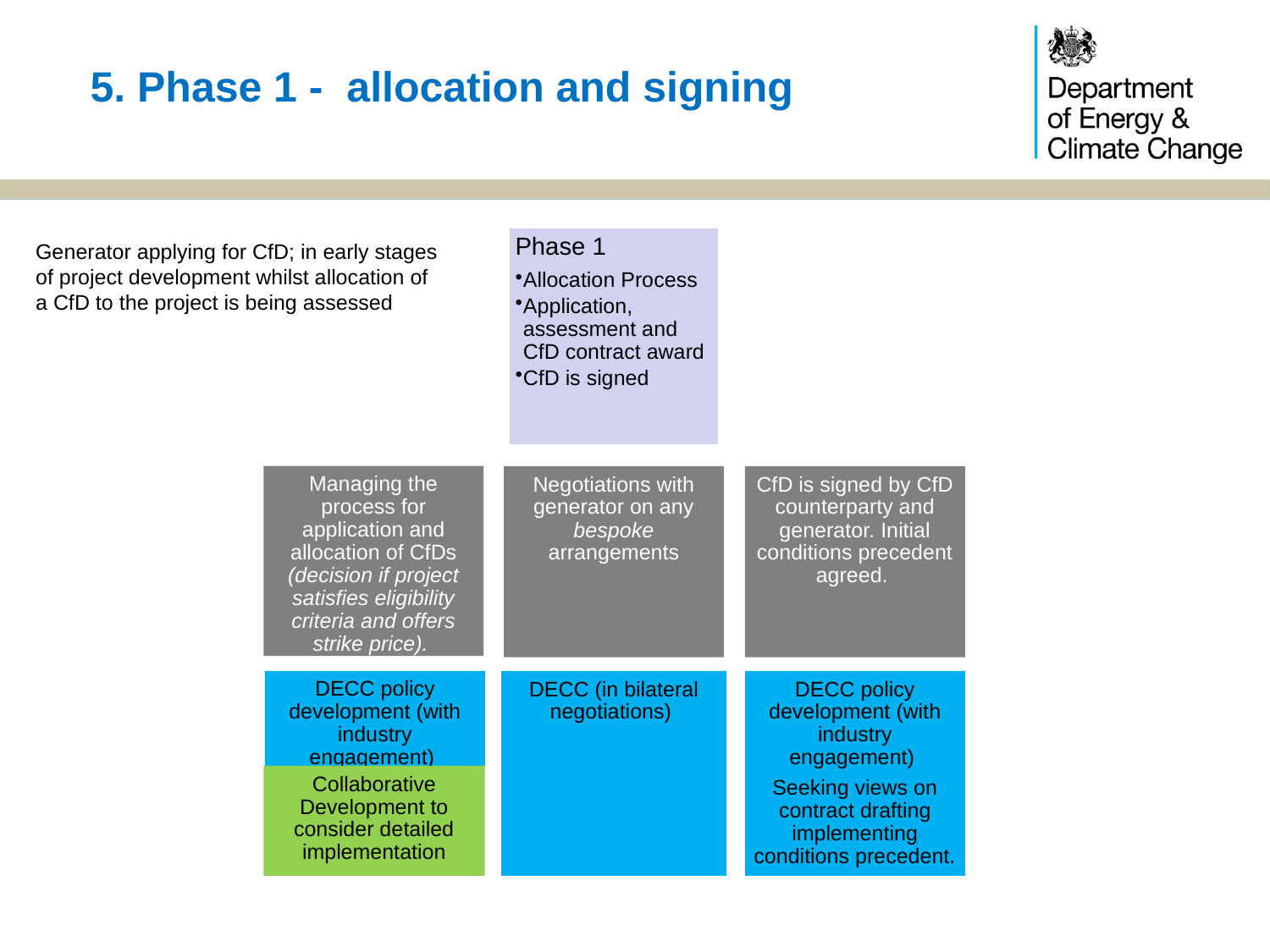

5. Phase 1 -  allocation and signing

Phase 1
Allocation Process
Application, assessment and CfD contract award
CfD is signed
Generator applying for CfD; in early stages of project development whilst allocation of a CfD to the project is being assessed
Managing the process for application and allocation of CfDs (decision if project satisfies eligibility criteria and offers strike price).
Negotiations with generator on any bespoke arrangements
CfD is signed by CfD counterparty and generator. Initial conditions precedent agreed.
DECC policy development (with industry engagement)
DECC (in bilateral negotiations)

DECC policy development (with industry engagement)
Seeking views on contract drafting implementing conditions precedent.

Collaborative Development to consider detailed implementation